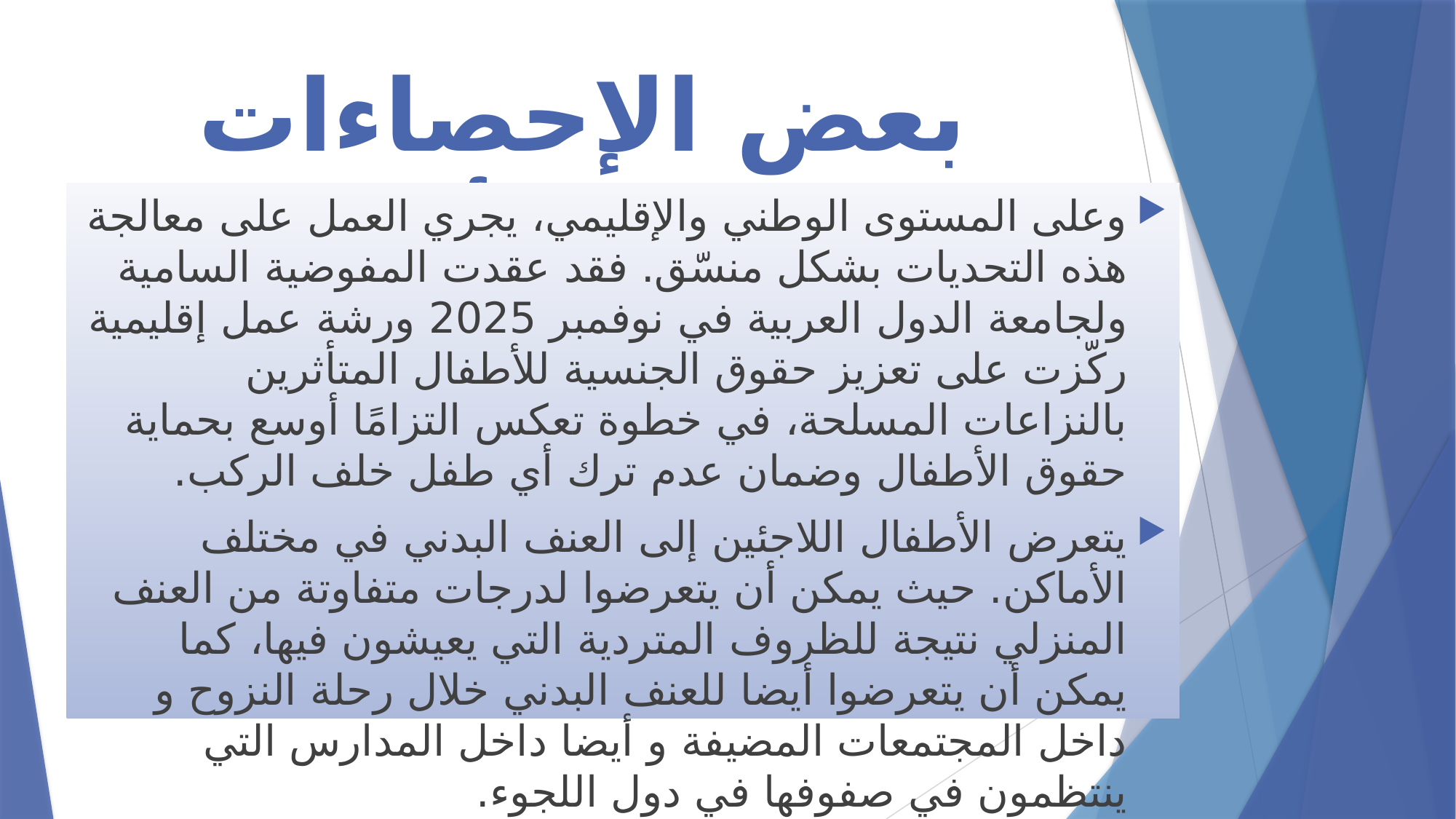

# بعض الإحصاءات الخاصة بالأطفال اللاجئين
وعلى المستوى الوطني والإقليمي، يجري العمل على معالجة هذه التحديات بشكل منسّق. فقد عقدت المفوضية السامية ولجامعة الدول العربية في نوفمبر 2025 ورشة عمل إقليمية ركّزت على تعزيز حقوق الجنسية للأطفال المتأثرين بالنزاعات المسلحة، في خطوة تعكس التزامًا أوسع بحماية حقوق الأطفال وضمان عدم ترك أي طفل خلف الركب.
يتعرض الأطفال اللاجئين إلى العنف البدني في مختلف الأماكن. حيث يمكن أن يتعرضوا لدرجات متفاوتة من العنف المنزلي نتيجة للظروف المتردية التي يعيشون فيها، كما يمكن أن يتعرضوا أيضا للعنف البدني خلال رحلة النزوح و داخل المجتمعات المضيفة و أيضا داخل المدارس التي ينتظمون في صفوفها في دول اللجوء.
يواجه الأطفال اللاجئين خطر الانخراط في عمل الأطفال و خاصة في أسوأ أشكال العمل. فكثيرا ما تلجأ أسر الأطفال اللاجئين إلى إلحاق أطفالهم بسوق العمل كأحد أشكال استراتيجيات البقاء على قيد الحياة.